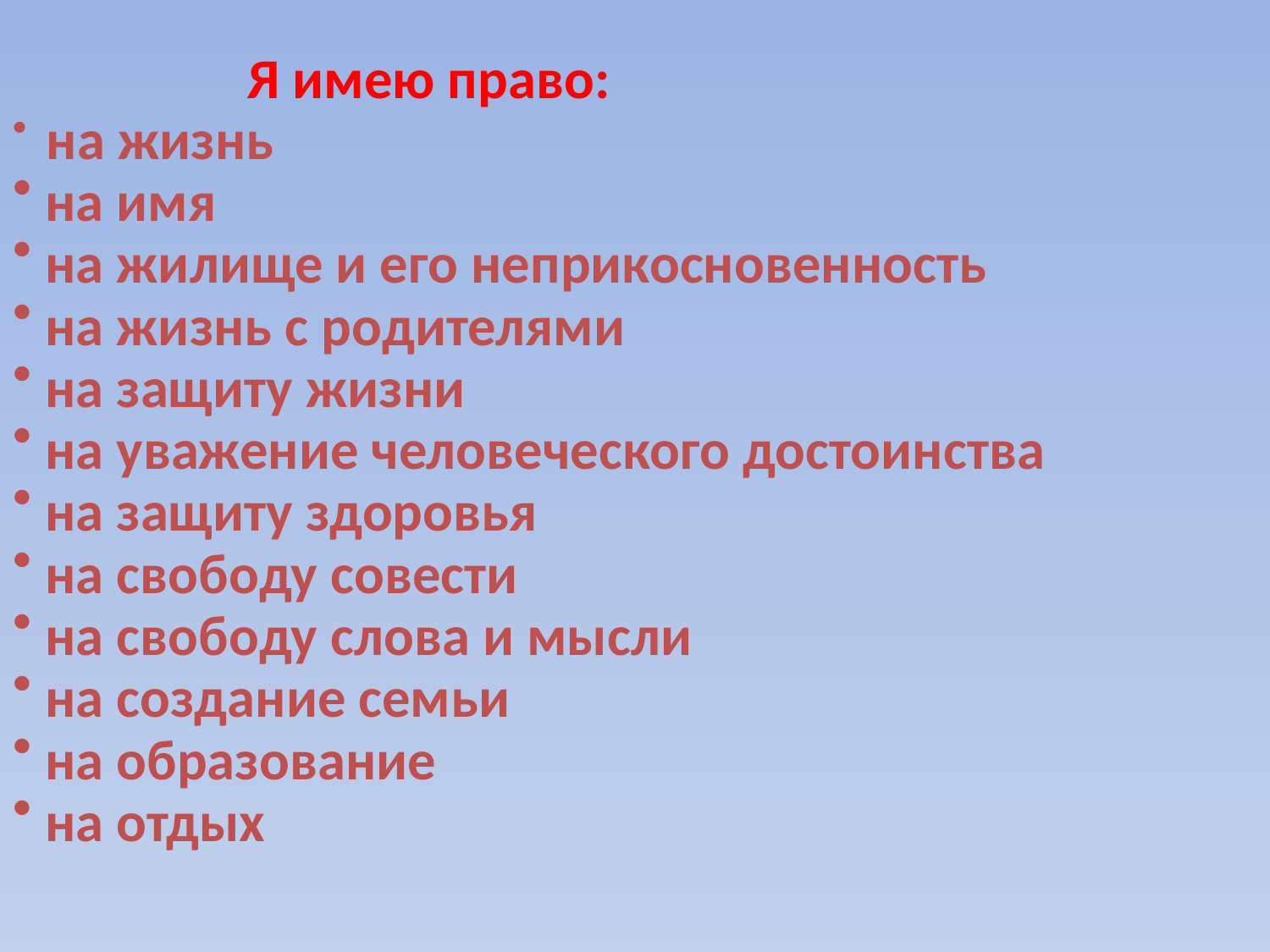

Я имею право:
  на жизнь
 на имя
 на жилище и его неприкосновенность
 на жизнь с родителями
 на защиту жизни
 на уважение человеческого достоинства
 на защиту здоровья
 на свободу совести
 на свободу слова и мысли
 на создание семьи
 на образование
 на отдых